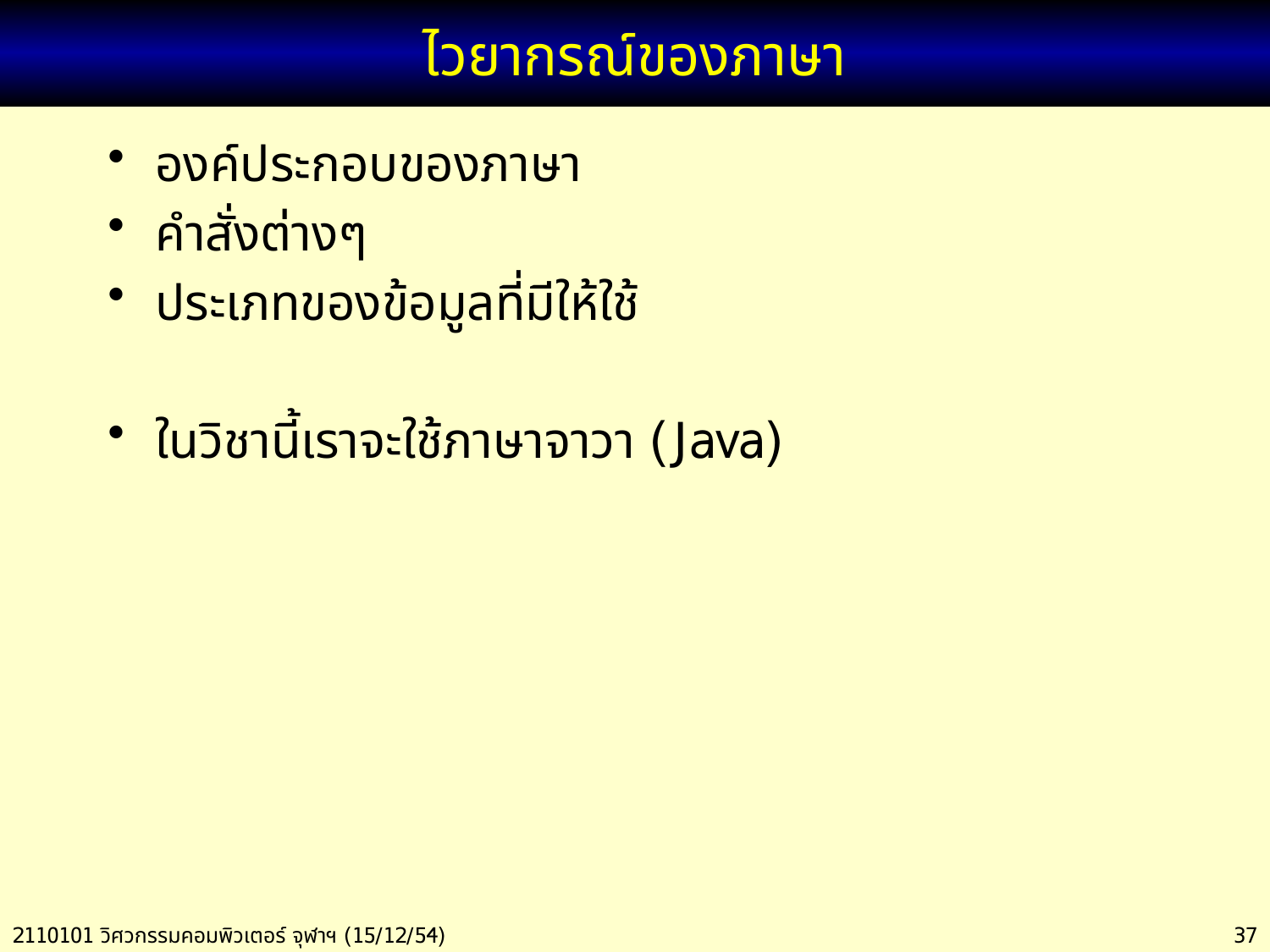

# ไวยากรณ์ของภาษา
องค์ประกอบของภาษา
คำสั่งต่างๆ
ประเภทของข้อมูลที่มีให้ใช้

ในวิชานี้เราจะใช้ภาษาจาวา (Java)